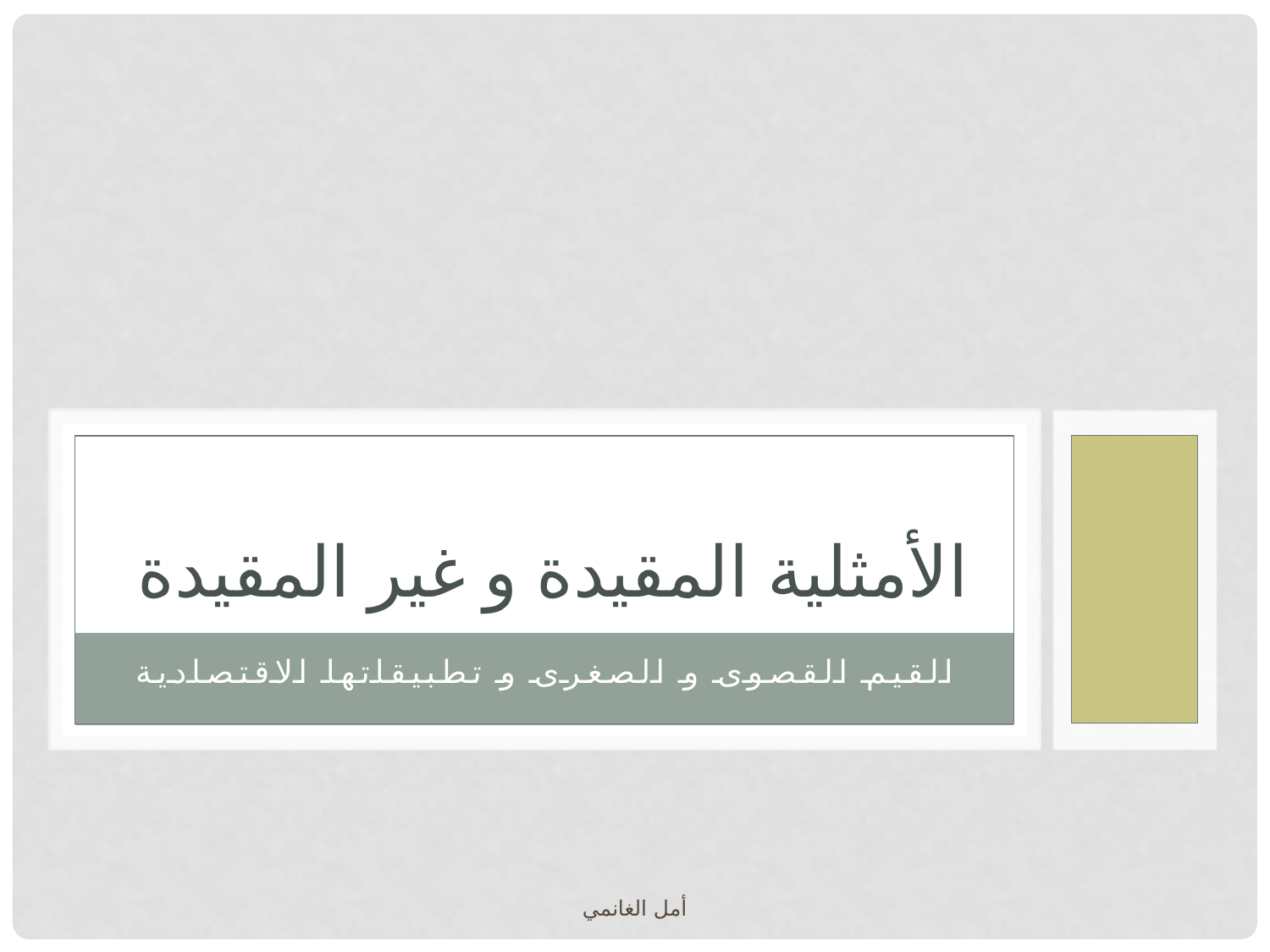

# الأمثلية المقيدة و غير المقيدة
القيم القصوى و الصغرى و تطبيقاتها الاقتصادية

أمل الغانمي